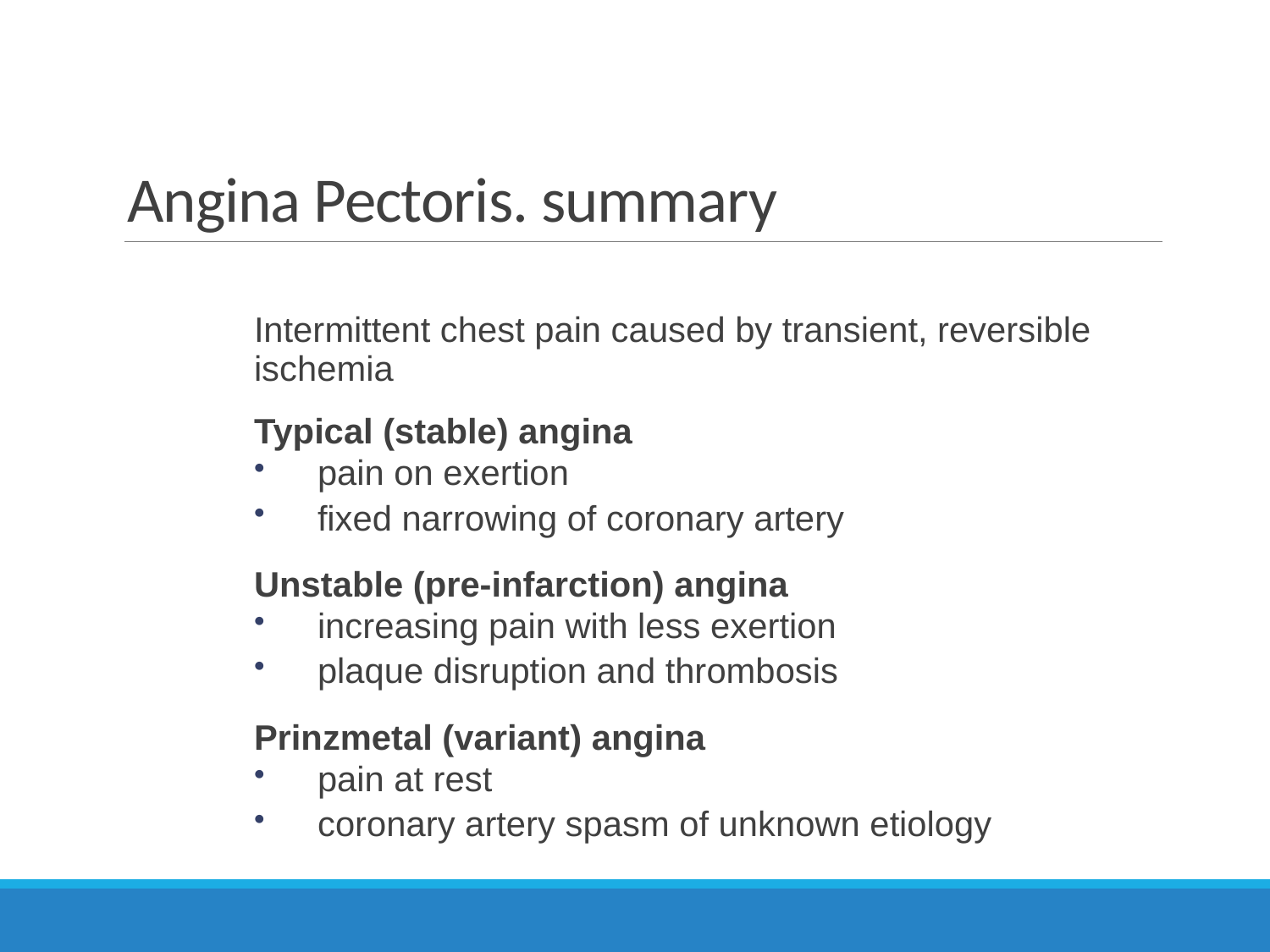

# Angina Pectoris. summary

Intermittent chest pain caused by transient, reversible ischemia
Typical (stable) angina
pain on exertion
fixed narrowing of coronary artery
Unstable (pre-infarction) angina
increasing pain with less exertion
plaque disruption and thrombosis
Prinzmetal (variant) angina
pain at rest
coronary artery spasm of unknown etiology